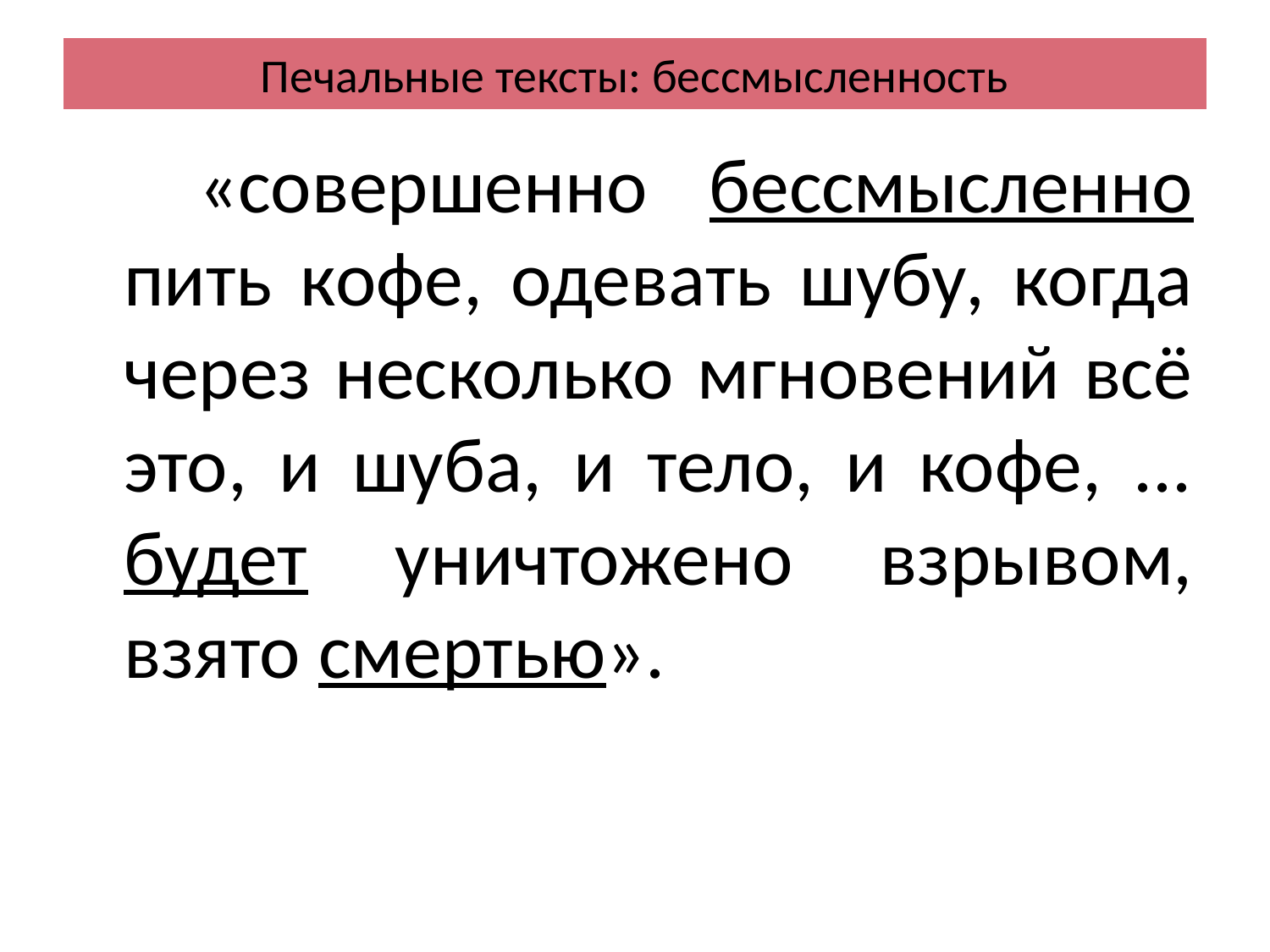

# Печальные тексты: бессмысленность
  «совершенно бессмысленно пить кофе, одевать шубу, когда через несколько мгновений всё это, и шуба, и тело, и кофе, ... будет уничтожено взрывом, взято смертью».